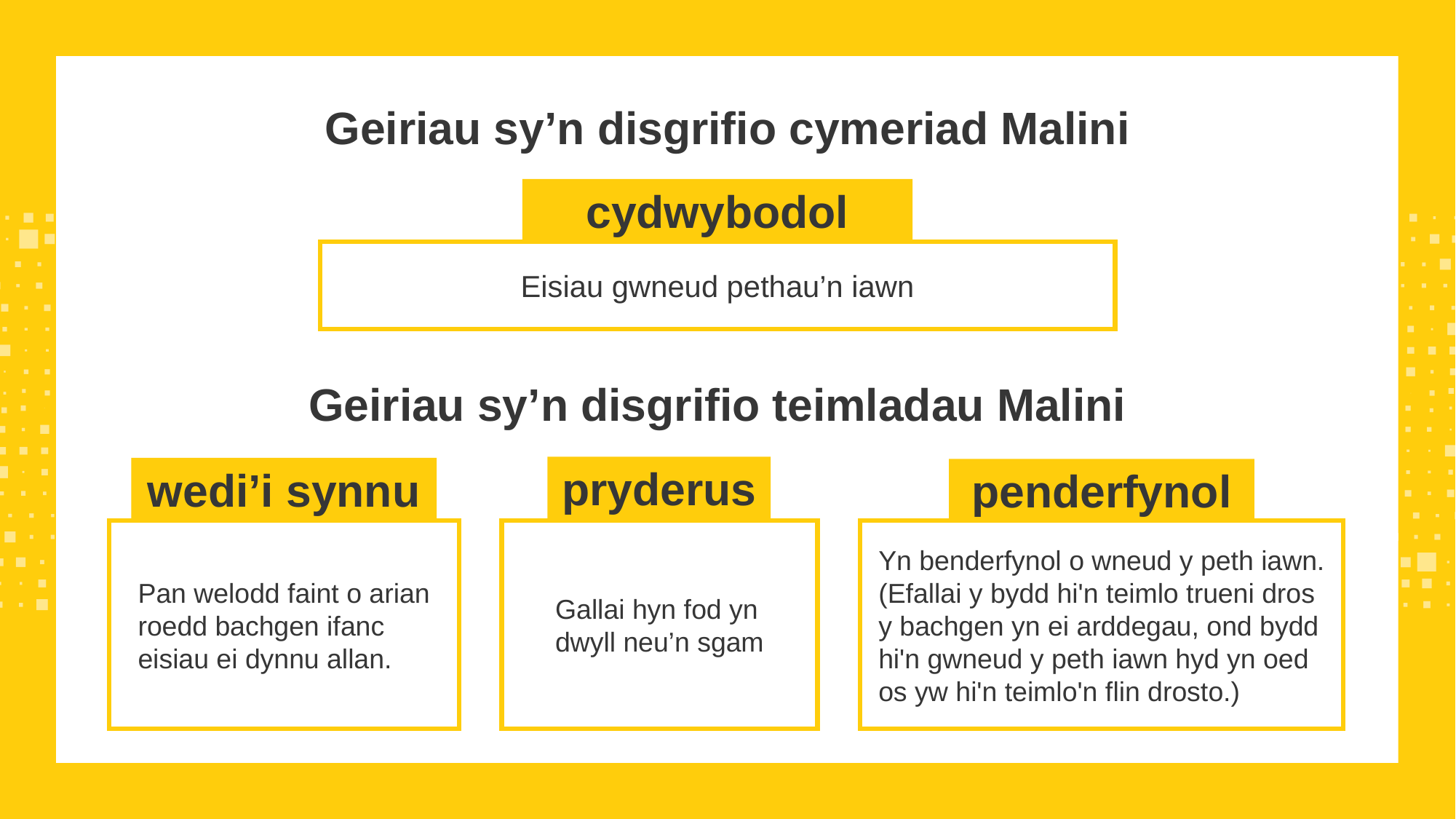

Geiriau sy’n disgrifio cymeriad Malini
cydwybodol
Eisiau gwneud pethau’n iawn
Geiriau sy’n disgrifio teimladau Malini
pryderus
wedi’i synnu
penderfynol
Pan welodd faint o arian roedd bachgen ifanc
eisiau ei dynnu allan.
Gallai hyn fod yn
dwyll neu’n sgam
Yn benderfynol o wneud y peth iawn. (Efallai y bydd hi'n teimlo trueni dros
y bachgen yn ei arddegau, ond bydd hi'n gwneud y peth iawn hyd yn oed os yw hi'n teimlo'n flin drosto.)